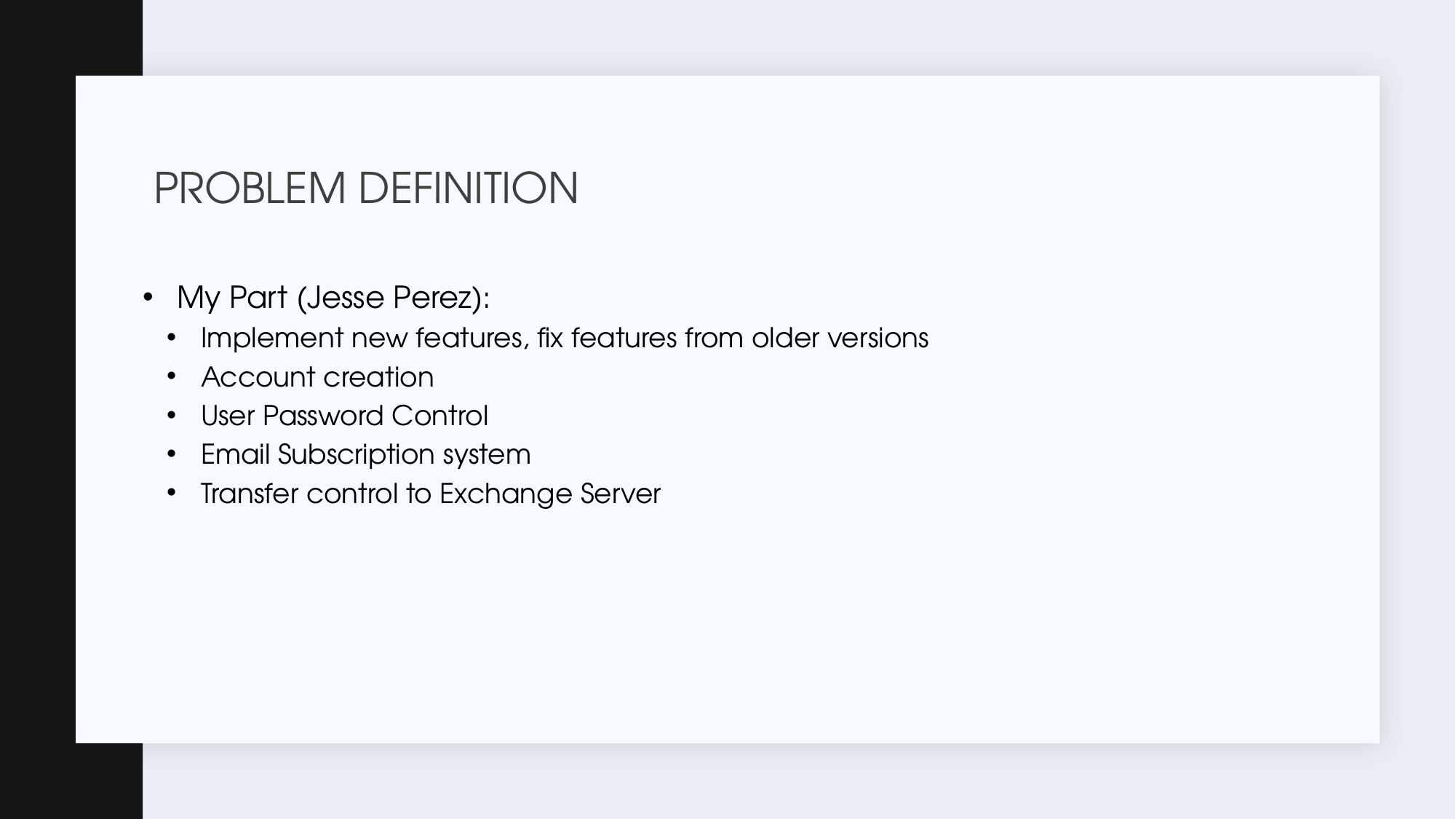

# PROBLEM DEFINITION
My Part (Jesse Perez):
Implement new features, fix features from older versions
Account creation
User Password Control
Email Subscription system
Transfer control to Exchange Server